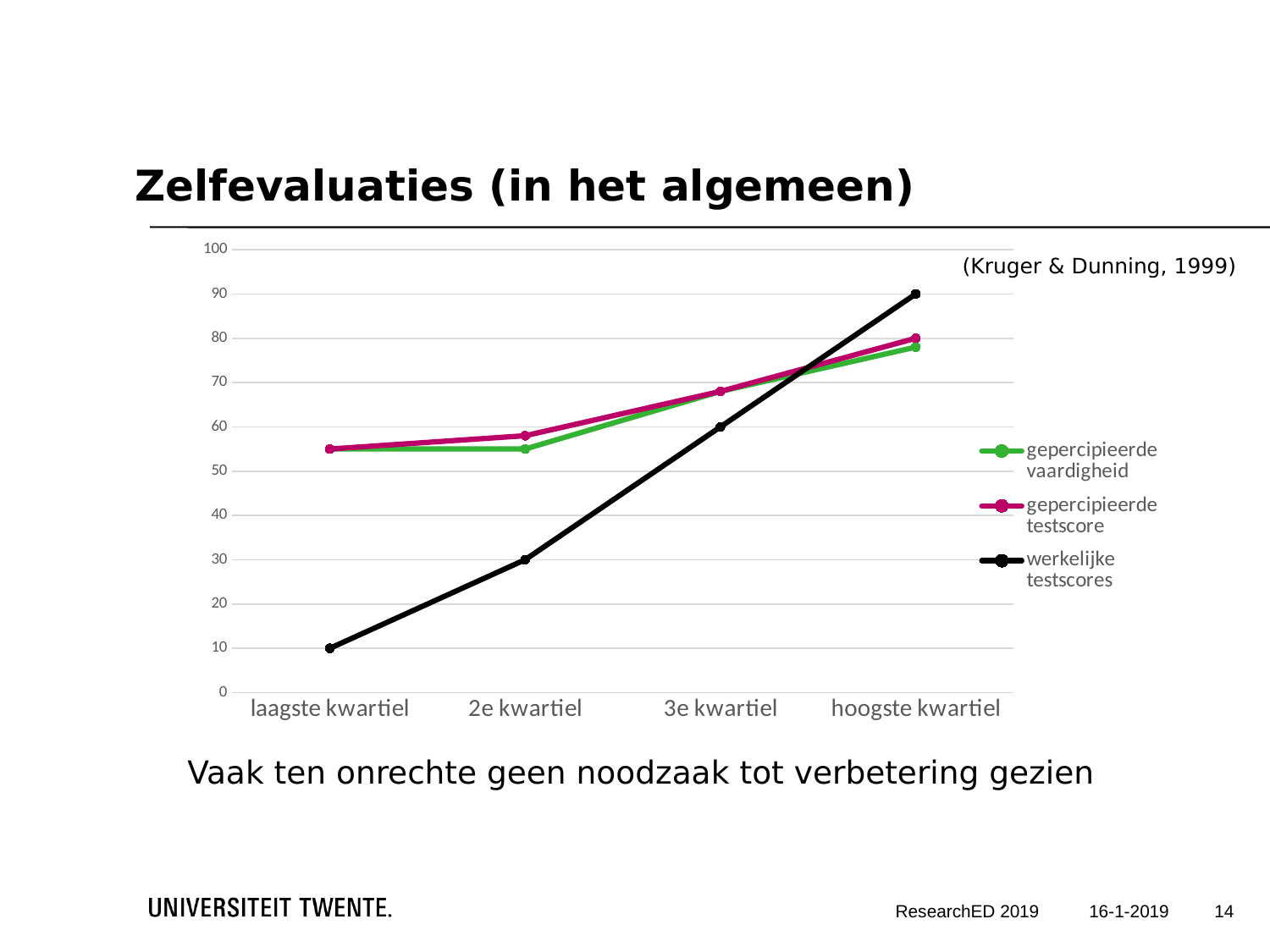

# Zelfevaluaties (in het algemeen)

### Chart

| Category | gepercipieerde vaardigheid | gepercipieerde testscore | werkelijke testscores |
|---|---|---|---|
| laagste kwartiel | 55.0 | 55.0 | 10.0 |
| 2e kwartiel | 55.0 | 58.0 | 30.0 |
| 3e kwartiel | 68.0 | 68.0 | 60.0 |
| hoogste kwartiel | 78.0 | 80.0 | 90.0 |
(Kruger & Dunning, 1999)
Vaak ten onrechte geen noodzaak tot verbetering gezien

14
ResearchED 2019
16-1-2019